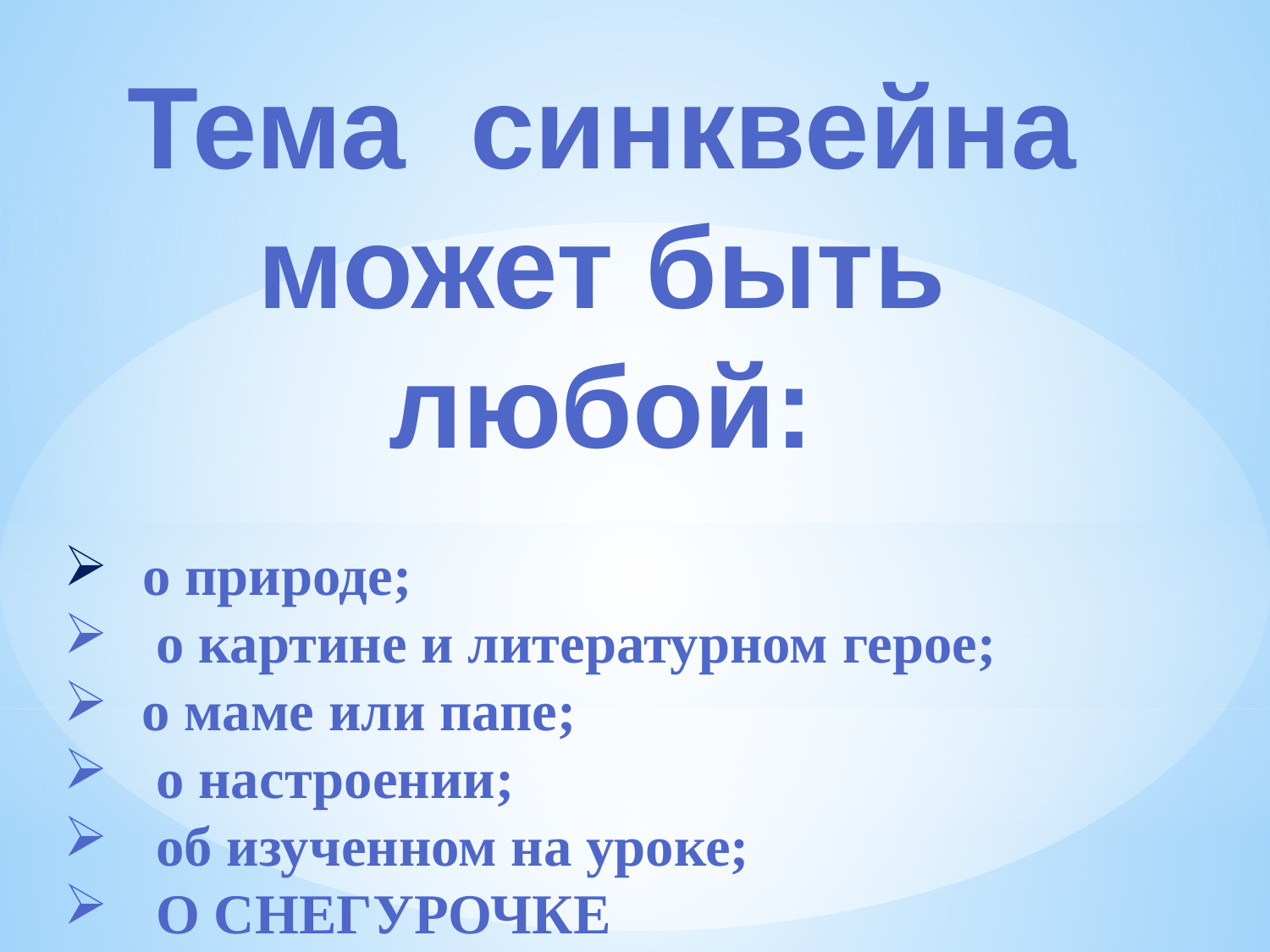

Тема  синквейна может быть любой:

 о природе;
  о картине и литературном герое;
 о маме или папе;
  о настроении;
  об изученном на уроке;
  О СНЕГУРОЧКЕ